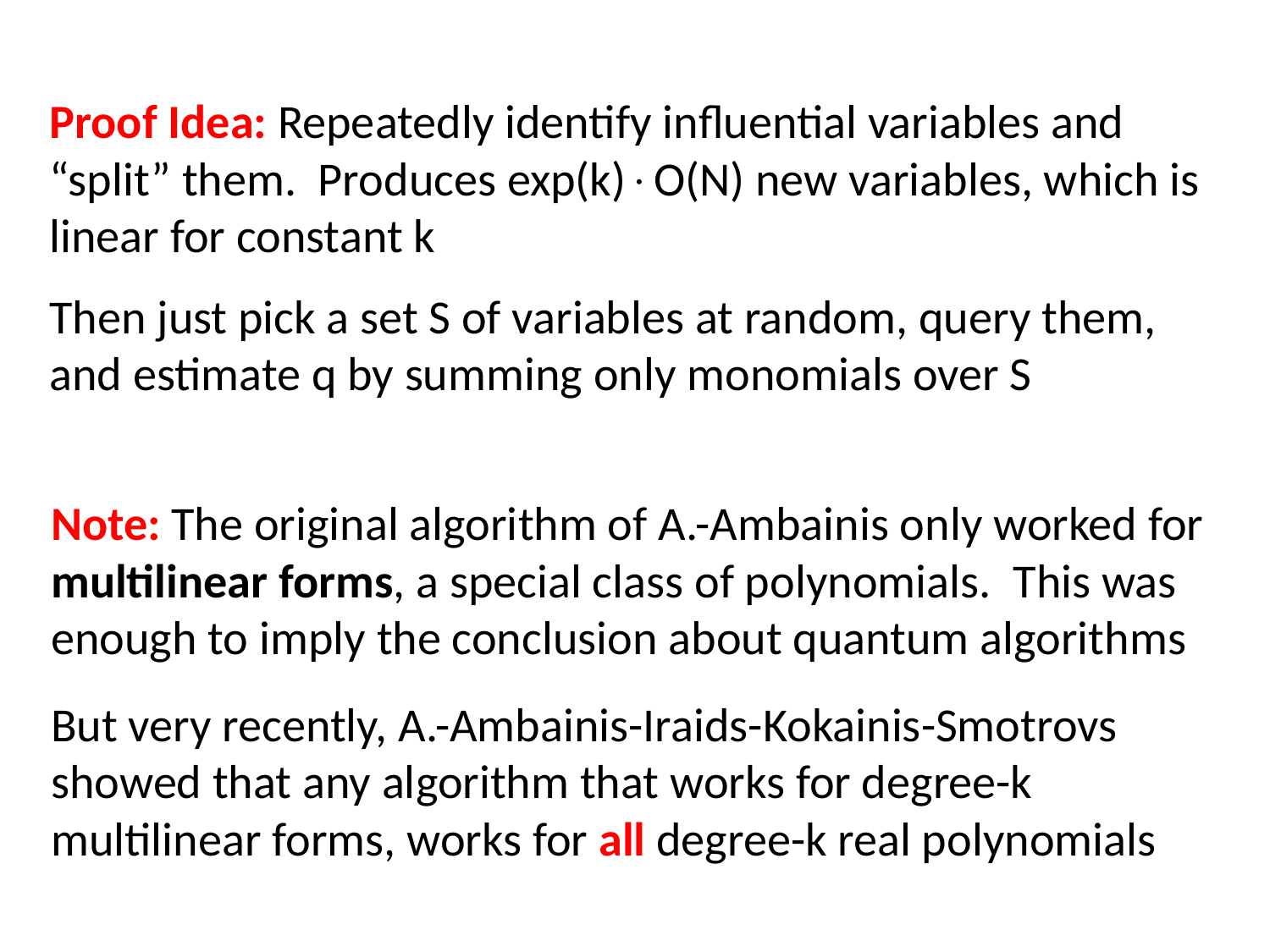

Proof Idea: Repeatedly identify influential variables and “split” them.  Produces exp(k)⋅O(N) new variables, which is linear for constant k
Then just pick a set S of variables at random, query them, and estimate q by summing only monomials over S
Note: The original algorithm of A.-Ambainis only worked for multilinear forms, a special class of polynomials.  This was enough to imply the conclusion about quantum algorithms
But very recently, A.-Ambainis-Iraids-Kokainis-Smotrovs showed that any algorithm that works for degree-k multilinear forms, works for all degree-k real polynomials